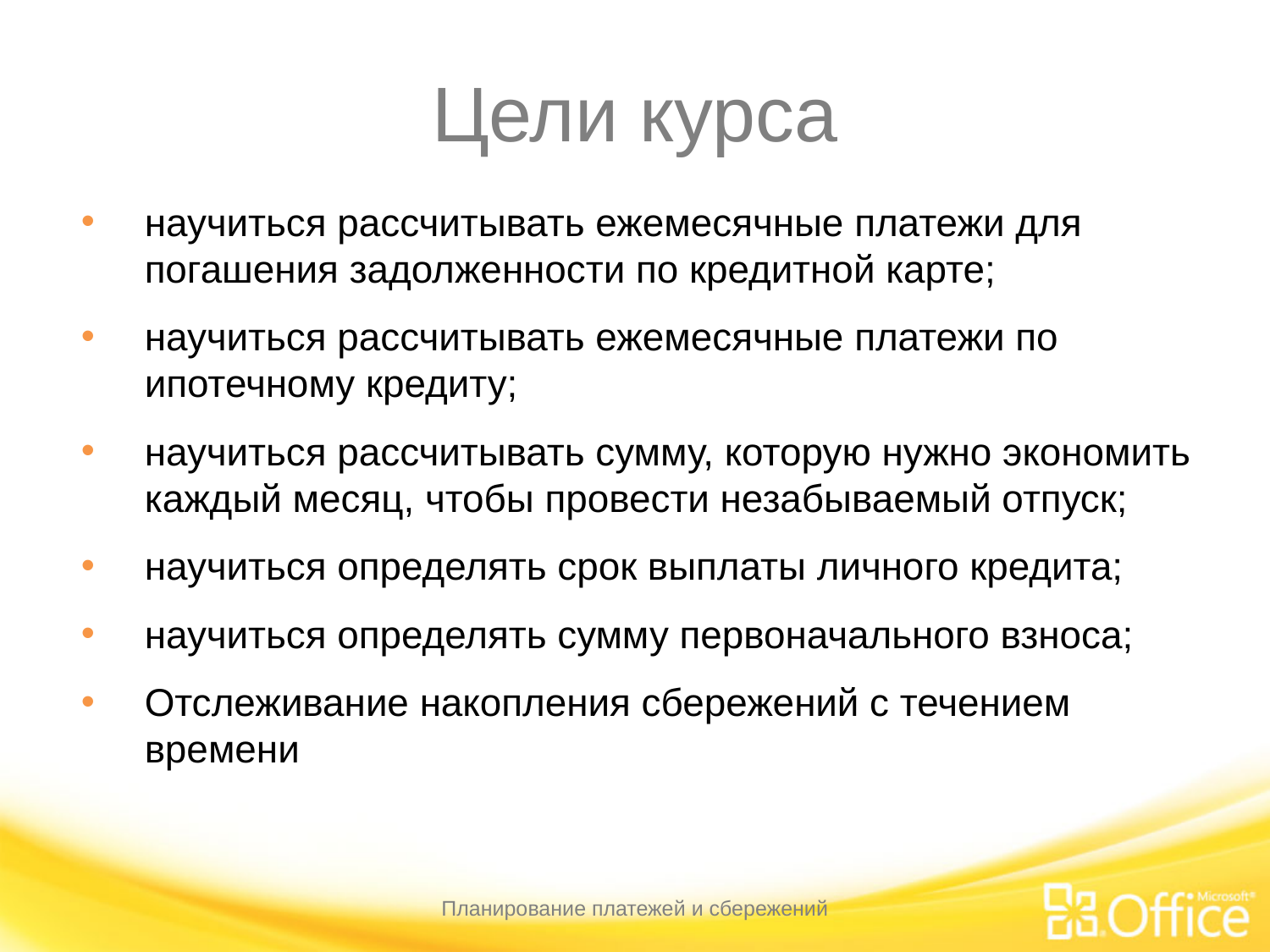

# Цели курса
научиться рассчитывать ежемесячные платежи для погашения задолженности по кредитной карте;
научиться рассчитывать ежемесячные платежи по ипотечному кредиту;
научиться рассчитывать сумму, которую нужно экономить каждый месяц, чтобы провести незабываемый отпуск;
научиться определять срок выплаты личного кредита;
научиться определять сумму первоначального взноса;
Отслеживание накопления сбережений с течением времени
Планирование платежей и сбережений